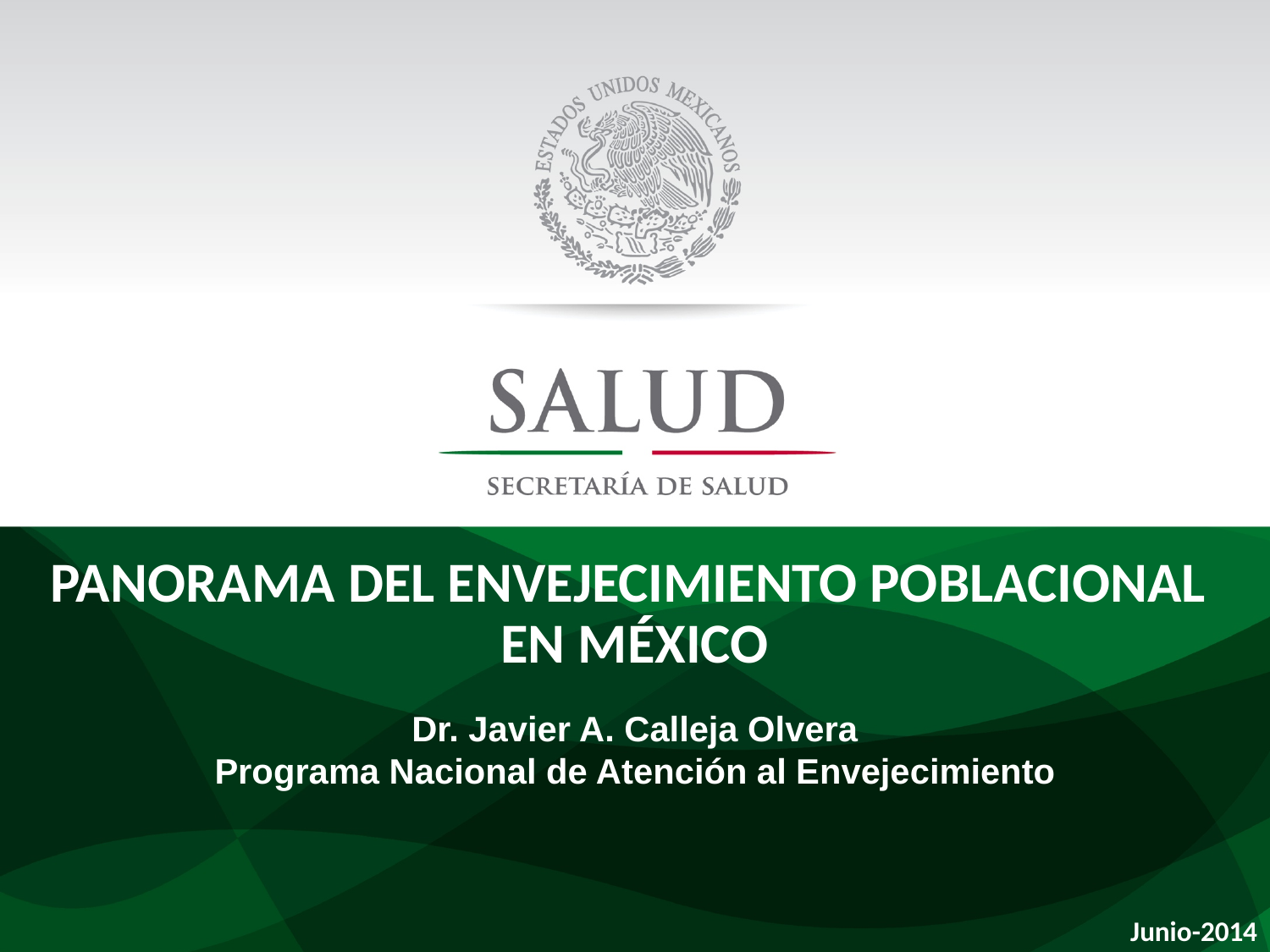

PANORAMA DEL ENVEJECIMIENTO POBLACIONAL
EN MÉXICO
Dr. Javier A. Calleja Olvera
Programa Nacional de Atención al Envejecimiento
Junio-2014